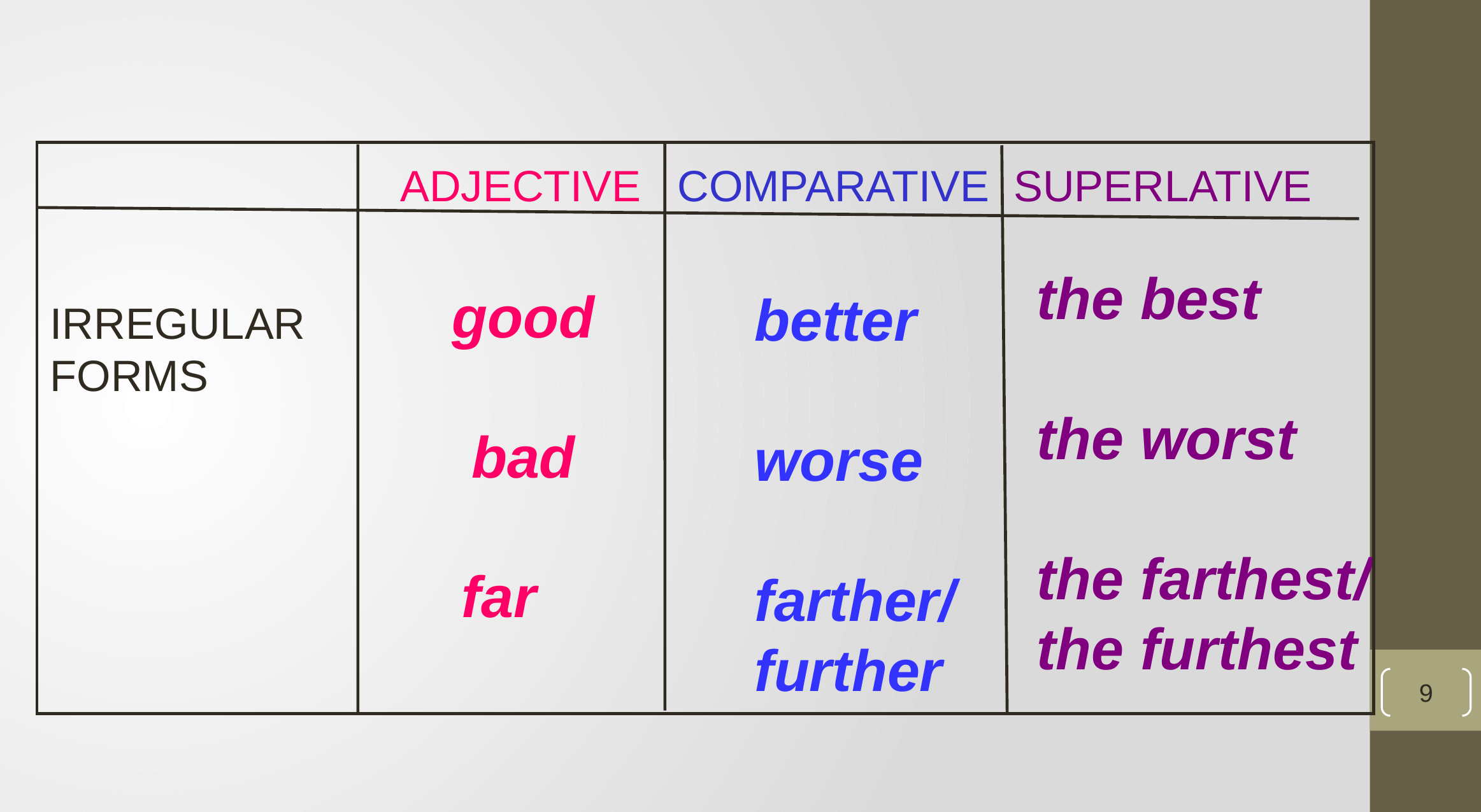

ADJECTIVE   COMPARATIVE  SUPERLATIVE

9

the best

the worst

the farthest/
the furthest

good

  bad

 far

better

worse

farther/
further
IRREGULAR
FORMS